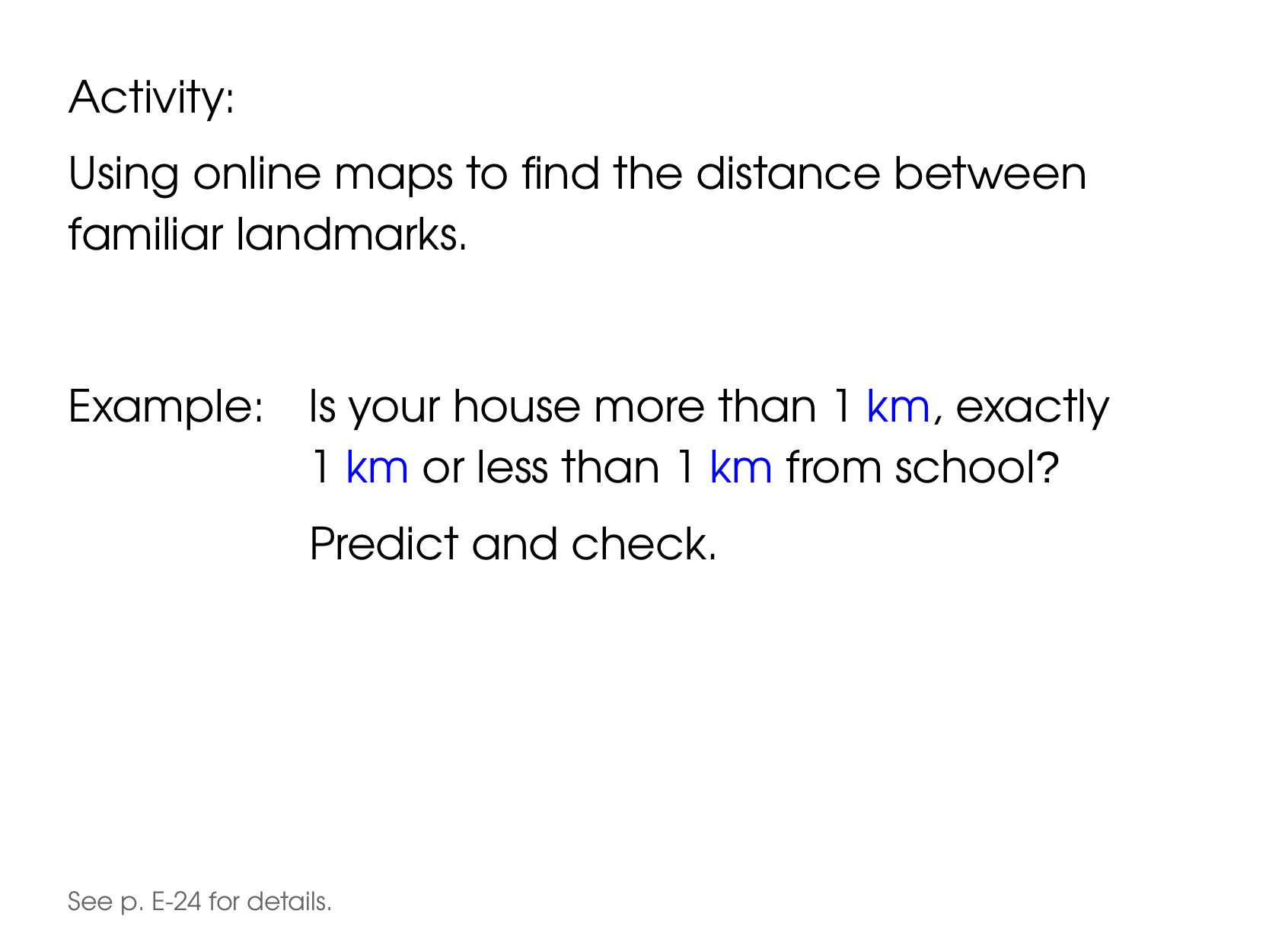

Activity:
Using online maps to find the distance between familiar landmarks.
Example: 	 Is your house more than 1 km, exactly  
		 1 km or less than 1 km from school?
 		 Predict and check.
See p. E-24 for details.